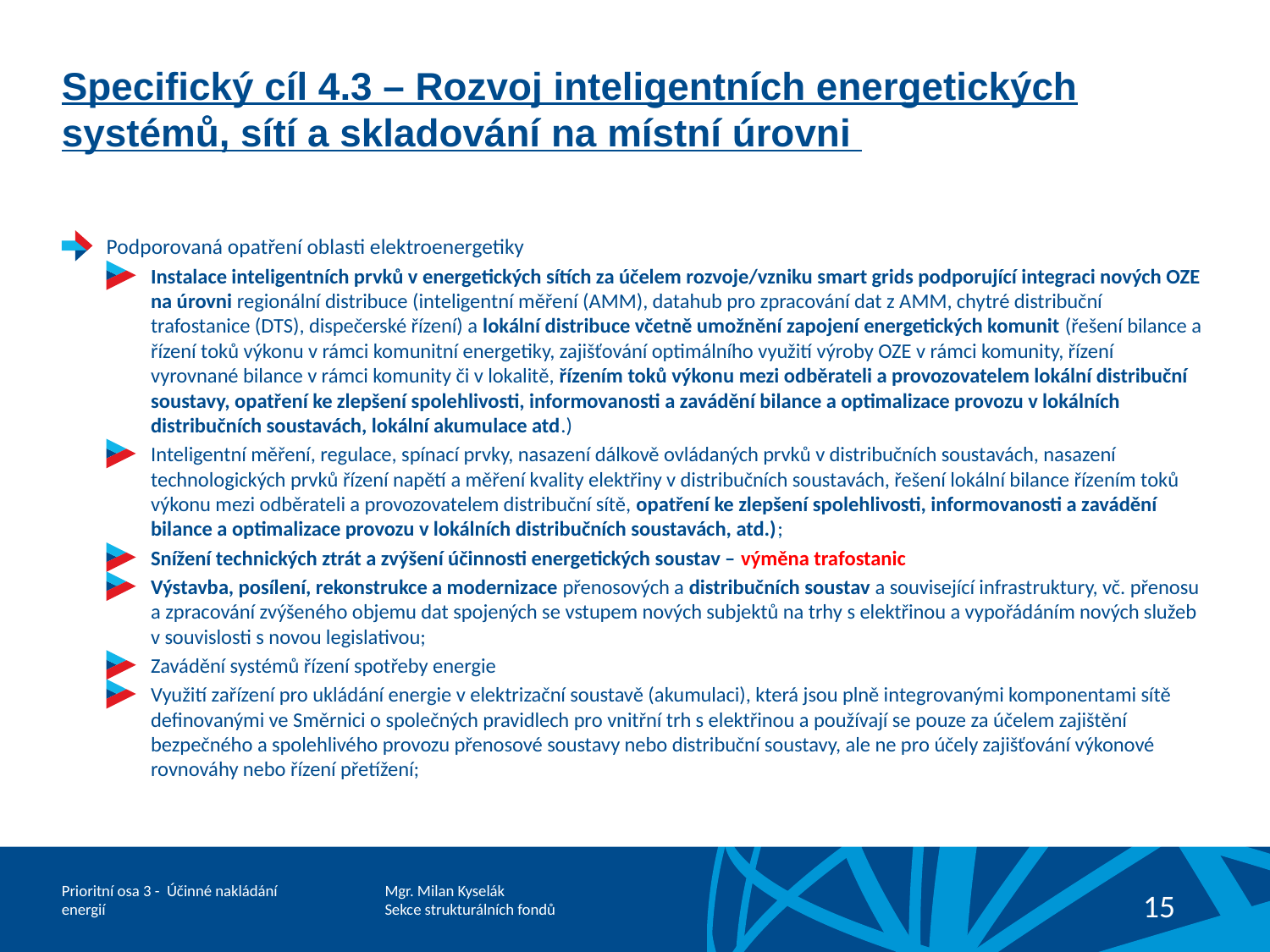

# Specifický cíl 4.3 – Rozvoj inteligentních energetických systémů, sítí a skladování na místní úrovni
Podporovaná opatření oblasti elektroenergetiky
Instalace inteligentních prvků v energetických sítích za účelem rozvoje/vzniku smart grids podporující integraci nových OZE na úrovni regionální distribuce (inteligentní měření (AMM), datahub pro zpracování dat z AMM, chytré distribuční trafostanice (DTS), dispečerské řízení) a lokální distribuce včetně umožnění zapojení energetických komunit (řešení bilance a řízení toků výkonu v rámci komunitní energetiky, zajišťování optimálního využití výroby OZE v rámci komunity, řízení vyrovnané bilance v rámci komunity či v lokalitě, řízením toků výkonu mezi odběrateli a provozovatelem lokální distribuční soustavy, opatření ke zlepšení spolehlivosti, informovanosti a zavádění bilance a optimalizace provozu v lokálních distribučních soustavách, lokální akumulace atd.)
Inteligentní měření, regulace, spínací prvky, nasazení dálkově ovládaných prvků v distribučních soustavách, nasazení technologických prvků řízení napětí a měření kvality elektřiny v distribučních soustavách, řešení lokální bilance řízením toků výkonu mezi odběrateli a provozovatelem distribuční sítě, opatření ke zlepšení spolehlivosti, informovanosti a zavádění bilance a optimalizace provozu v lokálních distribučních soustavách, atd.);
Snížení technických ztrát a zvýšení účinnosti energetických soustav – výměna trafostanic
Výstavba, posílení, rekonstrukce a modernizace přenosových a distribučních soustav a související infrastruktury, vč. přenosu a zpracování zvýšeného objemu dat spojených se vstupem nových subjektů na trhy s elektřinou a vypořádáním nových služeb v souvislosti s novou legislativou;
Zavádění systémů řízení spotřeby energie
Využití zařízení pro ukládání energie v elektrizační soustavě (akumulaci), která jsou plně integrovanými komponentami sítě definovanými ve Směrnici o společných pravidlech pro vnitřní trh s elektřinou a používají se pouze za účelem zajištění bezpečného a spolehlivého provozu přenosové soustavy nebo distribuční soustavy, ale ne pro účely zajišťování výkonové rovnováhy nebo řízení přetížení;